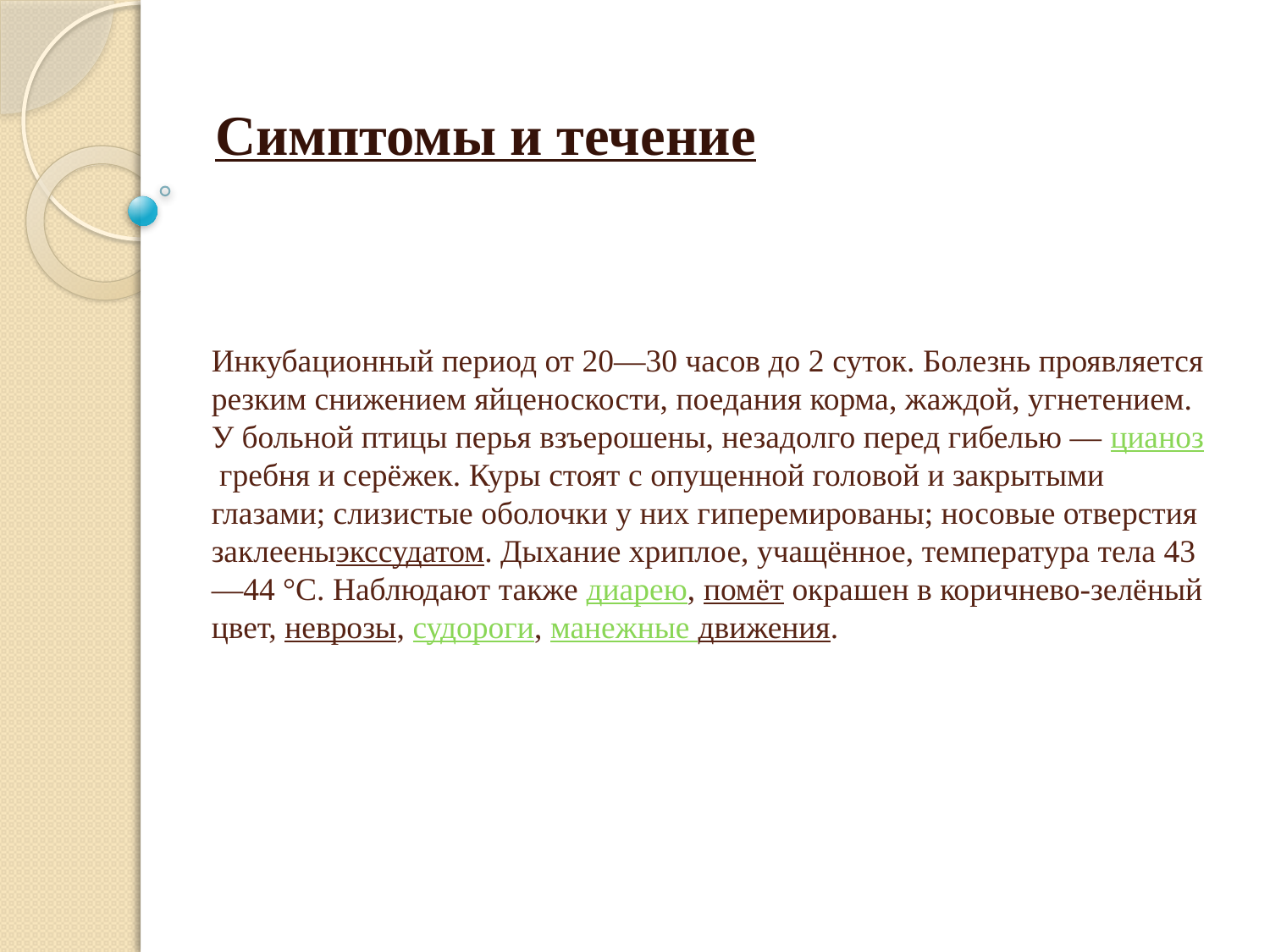

Симптомы и течение
# Инкубационный период от 20—30 часов до 2 суток. Болезнь проявляется резким снижением яйценоскости, поедания корма, жаждой, угнетением. У больной птицы перья взъерошены, незадолго перед гибелью — цианоз гребня и серёжек. Куры стоят с опущенной головой и закрытыми глазами; слизистые оболочки у них гиперемированы; носовые отверстия заклееныэкссудатом. Дыхание хриплое, учащённое, температура тела 43—44 °C. Наблюдают также диарею, помёт окрашен в коричнево-зелёный цвет, неврозы, судороги, манежные движения.